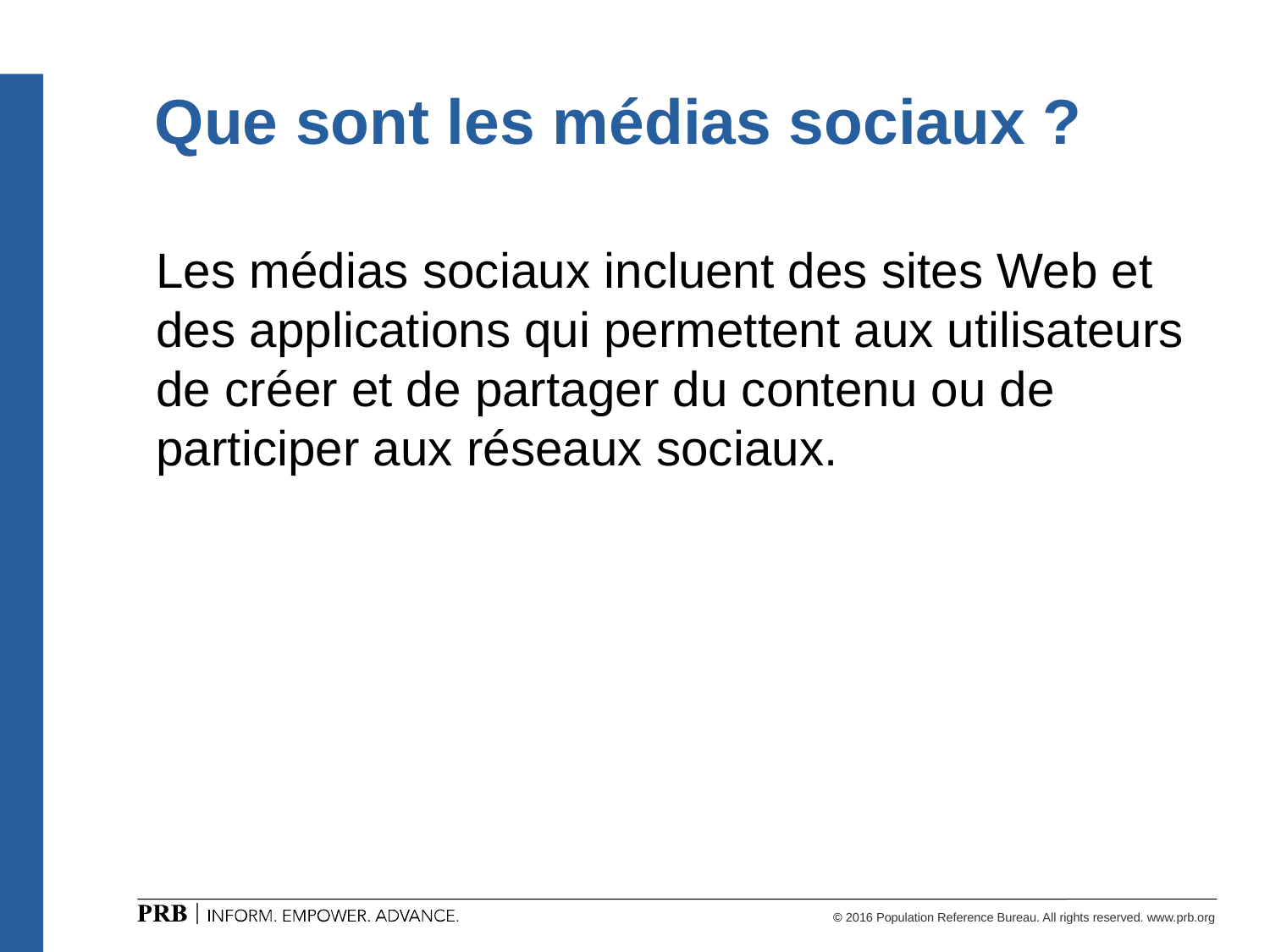

# Que sont les médias sociaux ?
Les médias sociaux incluent des sites Web et des applications qui permettent aux utilisateurs de créer et de partager du contenu ou de participer aux réseaux sociaux.